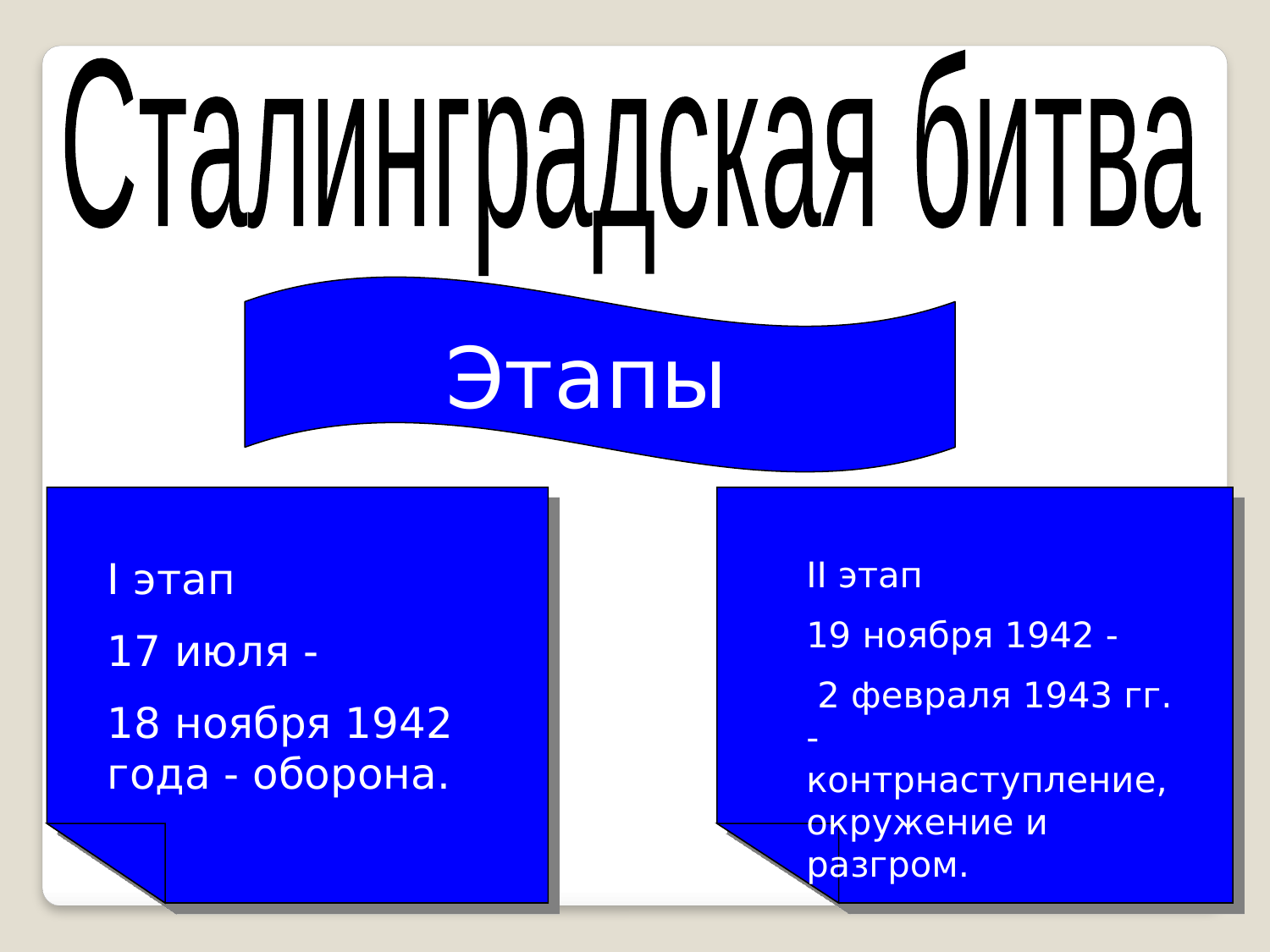

Сталинградская битва
       Этапы

I этап
17 июля -
18 ноября 1942 года - оборона.
II этап
19 ноября 1942 -
 2 февраля 1943 гг. - контрнаступление, окружение и разгром.